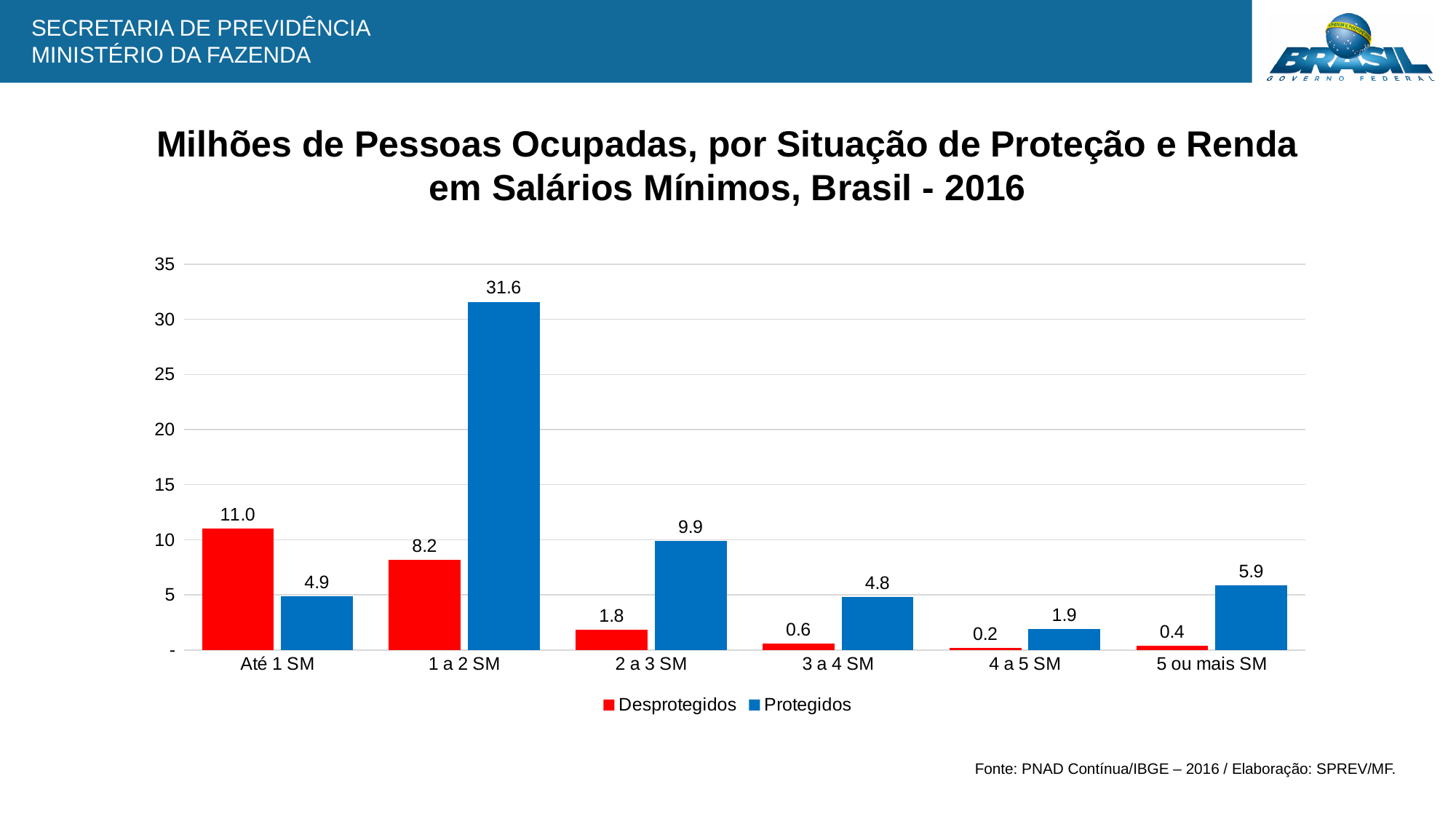

Milhões de Pessoas Ocupadas, por Situação de Proteção e Renda em Salários Mínimos, Brasil - 2016

### Chart

| Category | Desprotegidos | Protegidos |
|---|---|---|
| Até 1 SM | 11.0173 | 4.894501 |
| 1 a 2 SM | 8.182064 | 31.598188 |
| 2 a 3 SM | 1.840076 | 9.882393 |
| 3 a 4 SM | 0.585463 | 4.808689 |
| 4 a 5 SM | 0.186547 | 1.917703 |
| 5 ou mais SM | 0.410545 | 5.865419 |
Fonte: PNAD Contínua/IBGE – 2016 / Elaboração: SPREV/MF.